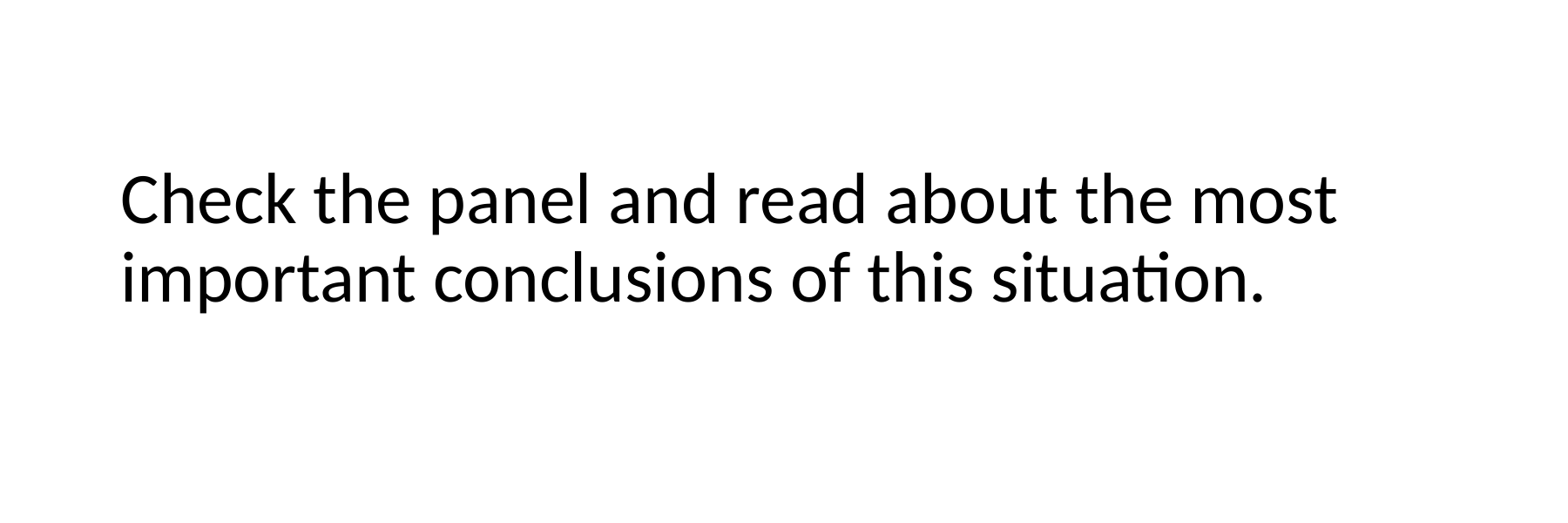

Check the panel and read about the most  important conclusions of this situation.